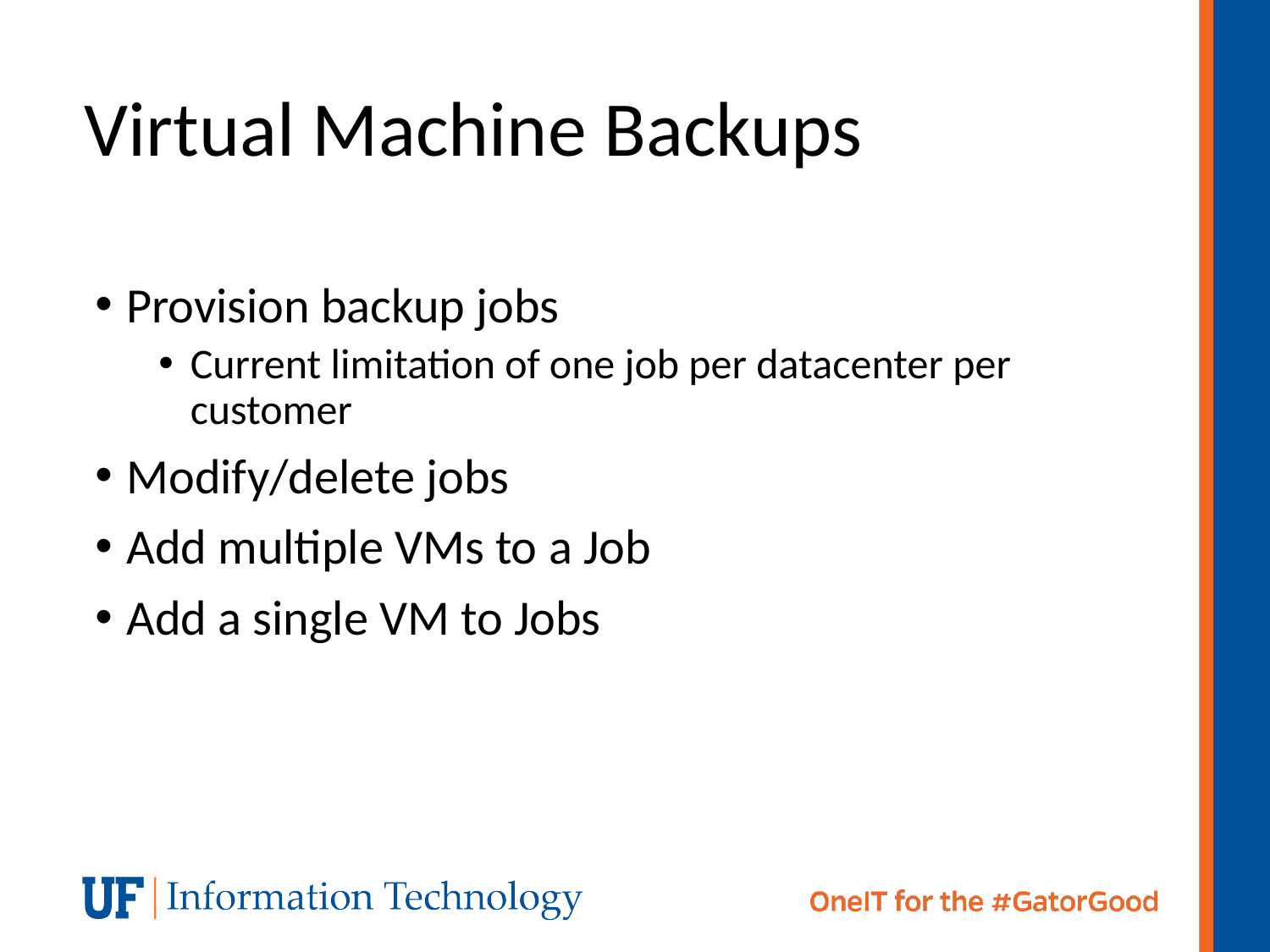

# Virtual Machine Backups
Provision backup jobs
Current limitation of one job per datacenter per customer
Modify/delete jobs
Add multiple VMs to a Job
Add a single VM to Jobs